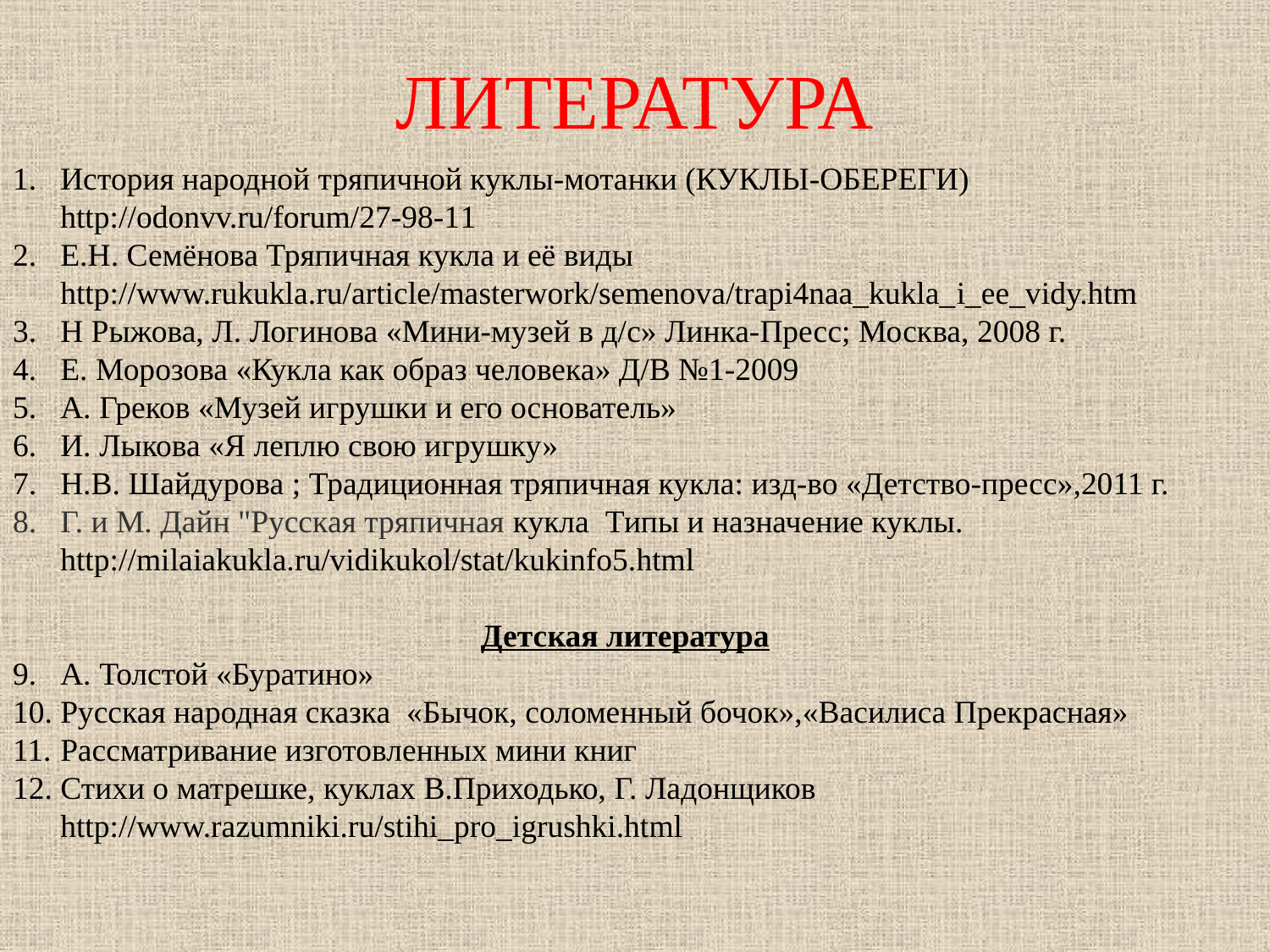

# ЛИТЕРАТУРА
История народной тряпичной куклы-мотанки (КУКЛЫ-ОБЕРЕГИ) http://odonvv.ru/forum/27-98-11
Е.Н. Семёнова Тряпичная кукла и её виды http://www.rukukla.ru/article/masterwork/semenova/trapi4naa_kukla_i_ee_vidy.htm
Н Рыжова, Л. Логинова «Мини-музей в д/с» Линка-Пресс; Москва, 2008 г.
Е. Морозова «Кукла как образ человека» Д/В №1-2009
А. Греков «Музей игрушки и его основатель»
И. Лыкова «Я леплю свою игрушку»
Н.В. Шайдурова ; Традиционная тряпичная кукла: изд-во «Детство-пресс»,2011 г.
Г. и М. Дайн "Русская тряпичная кукла  Типы и назначение куклы. http://milaiakukla.ru/vidikukol/stat/kukinfo5.html

Детская литература
А. Толстой «Буратино»
Русская народная сказка  «Бычок, соломенный бочок»,«Василиса Прекрасная»
Рассматривание изготовленных мини книг
Стихи о матрешке, куклах В.Приходько, Г. Ладонщиков http://www.razumniki.ru/stihi_pro_igrushki.html